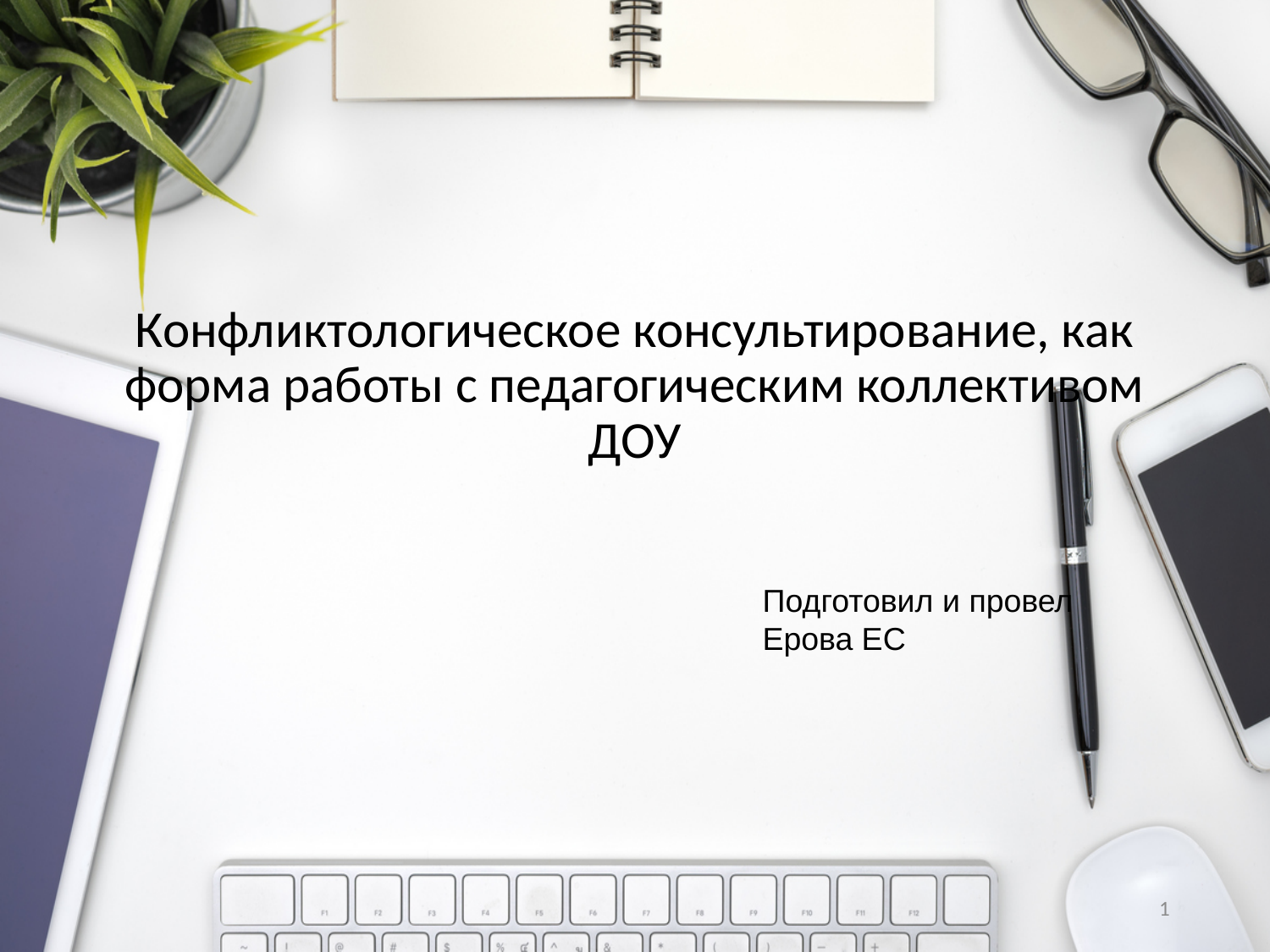

# Конфликтологическое консультирование, как форма работы с педагогическим коллективом ДОУ
Подготовил и провел
Ерова ЕС
1